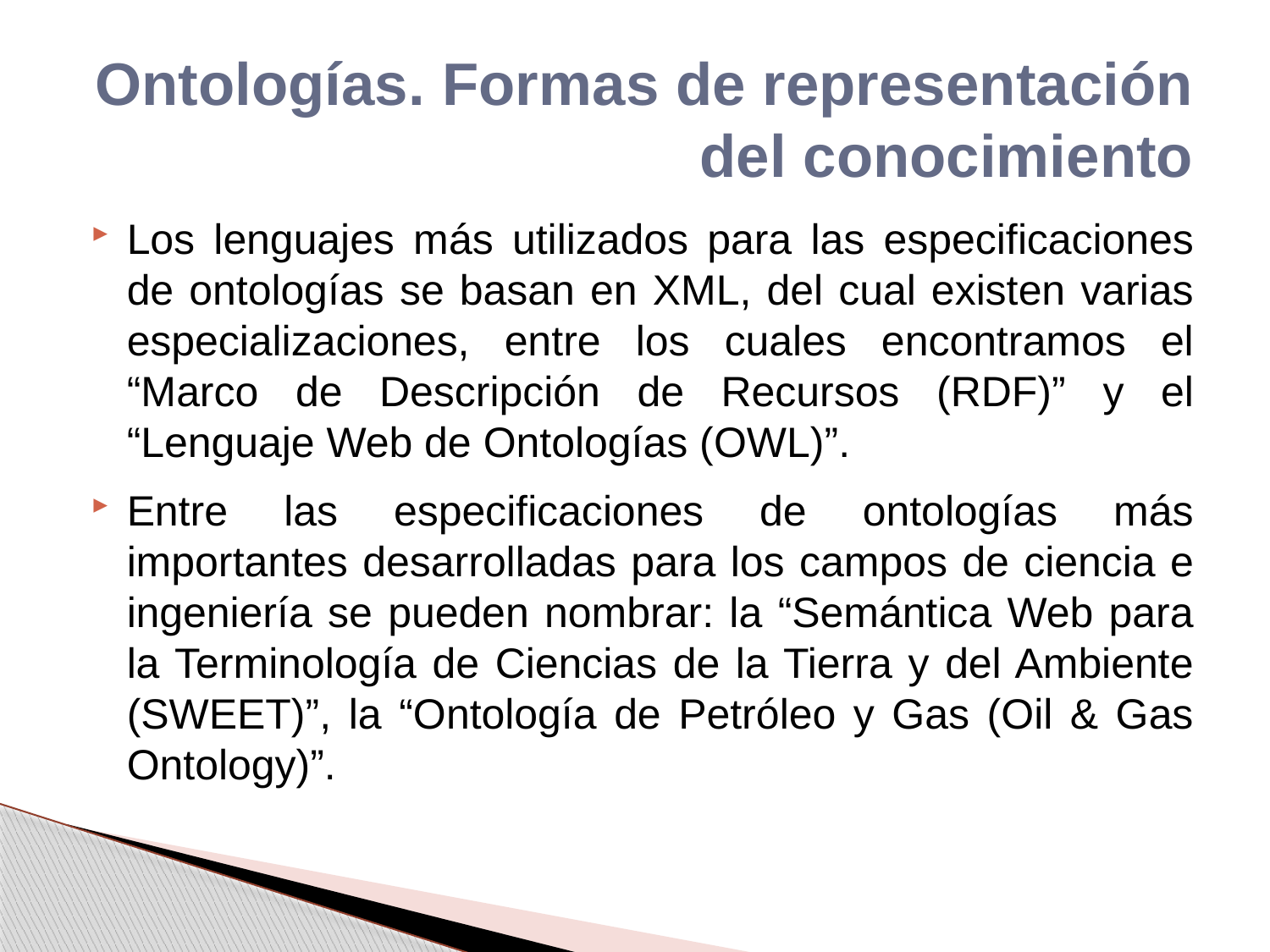

# Ontologías. Formas de representación del conocimiento
Los lenguajes más utilizados para las especificaciones de ontologías se basan en XML, del cual existen varias especializaciones, entre los cuales encontramos el “Marco de Descripción de Recursos (RDF)” y el “Lenguaje Web de Ontologías (OWL)”.
Entre las especificaciones de ontologías más importantes desarrolladas para los campos de ciencia e ingeniería se pueden nombrar: la “Semántica Web para la Terminología de Ciencias de la Tierra y del Ambiente (SWEET)”, la “Ontología de Petróleo y Gas (Oil & Gas Ontology)”.